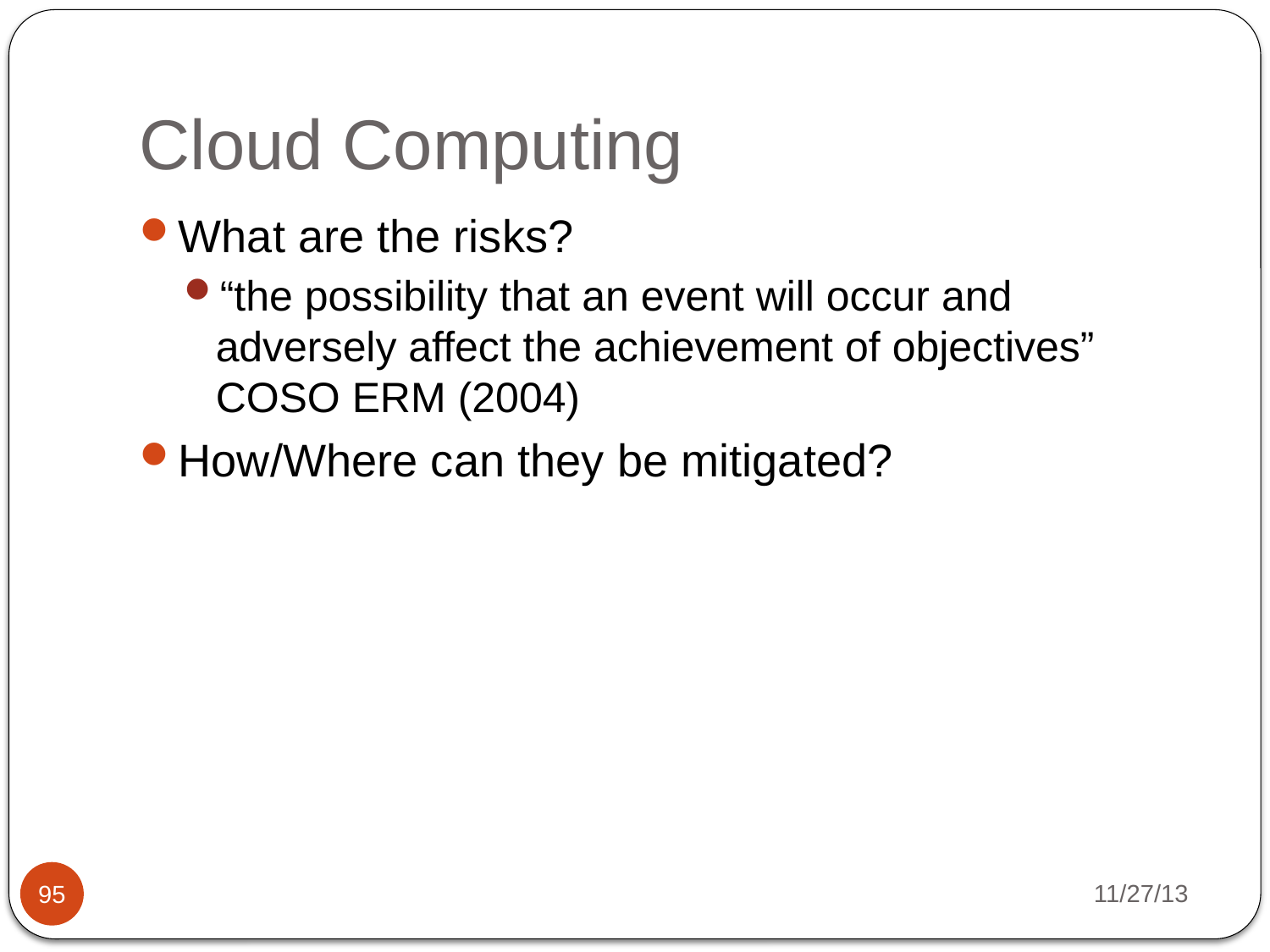

# Cloud Computing
What are the risks?
“the possibility that an event will occur and adversely affect the achievement of objectives” COSO ERM (2004)
How/Where can they be mitigated?

11/27/13
95